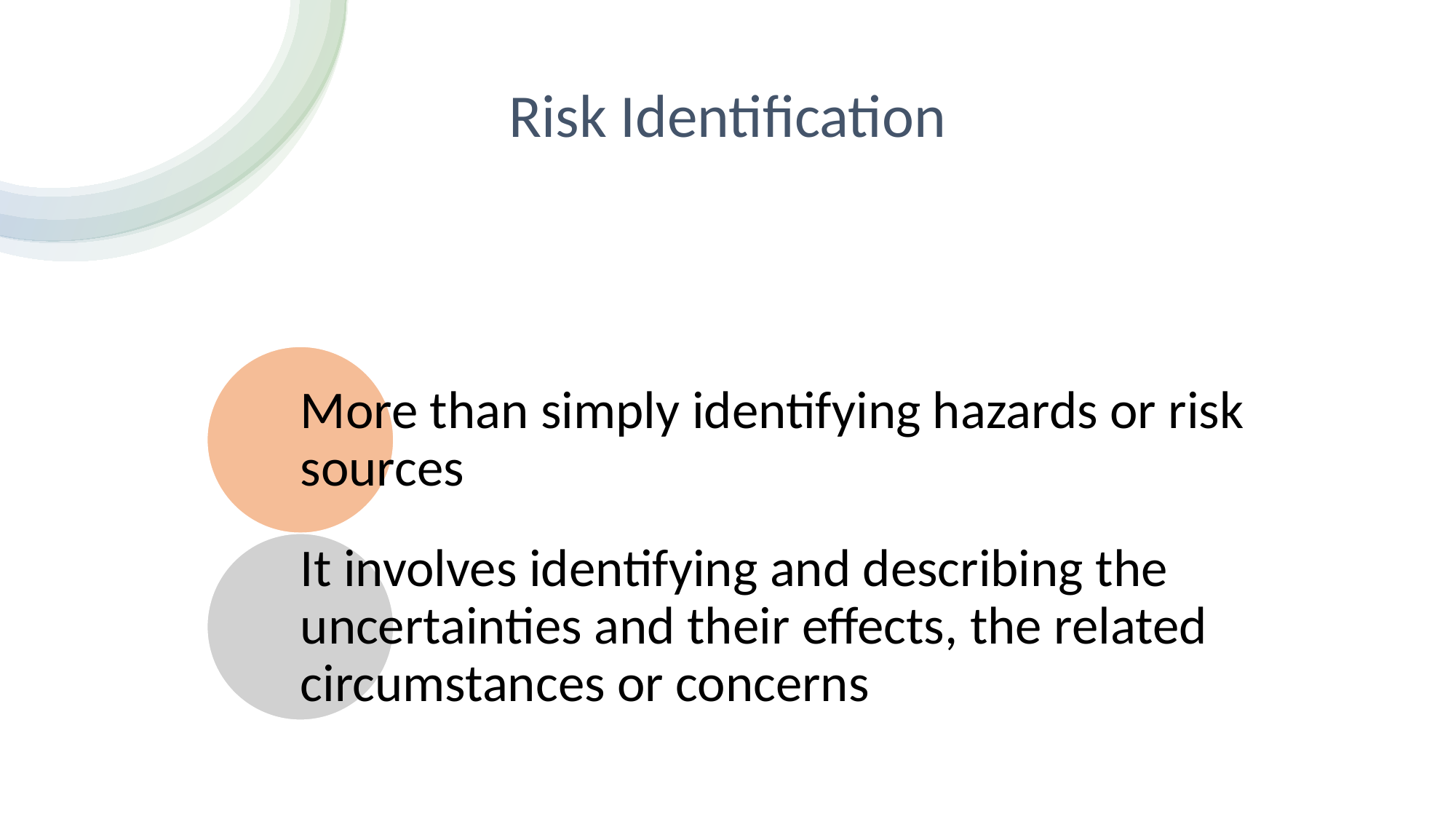

# Risk Identification
More than simply identifying hazards or risk sources
It involves identifying and describing the uncertainties and their effects, the related circumstances or concerns